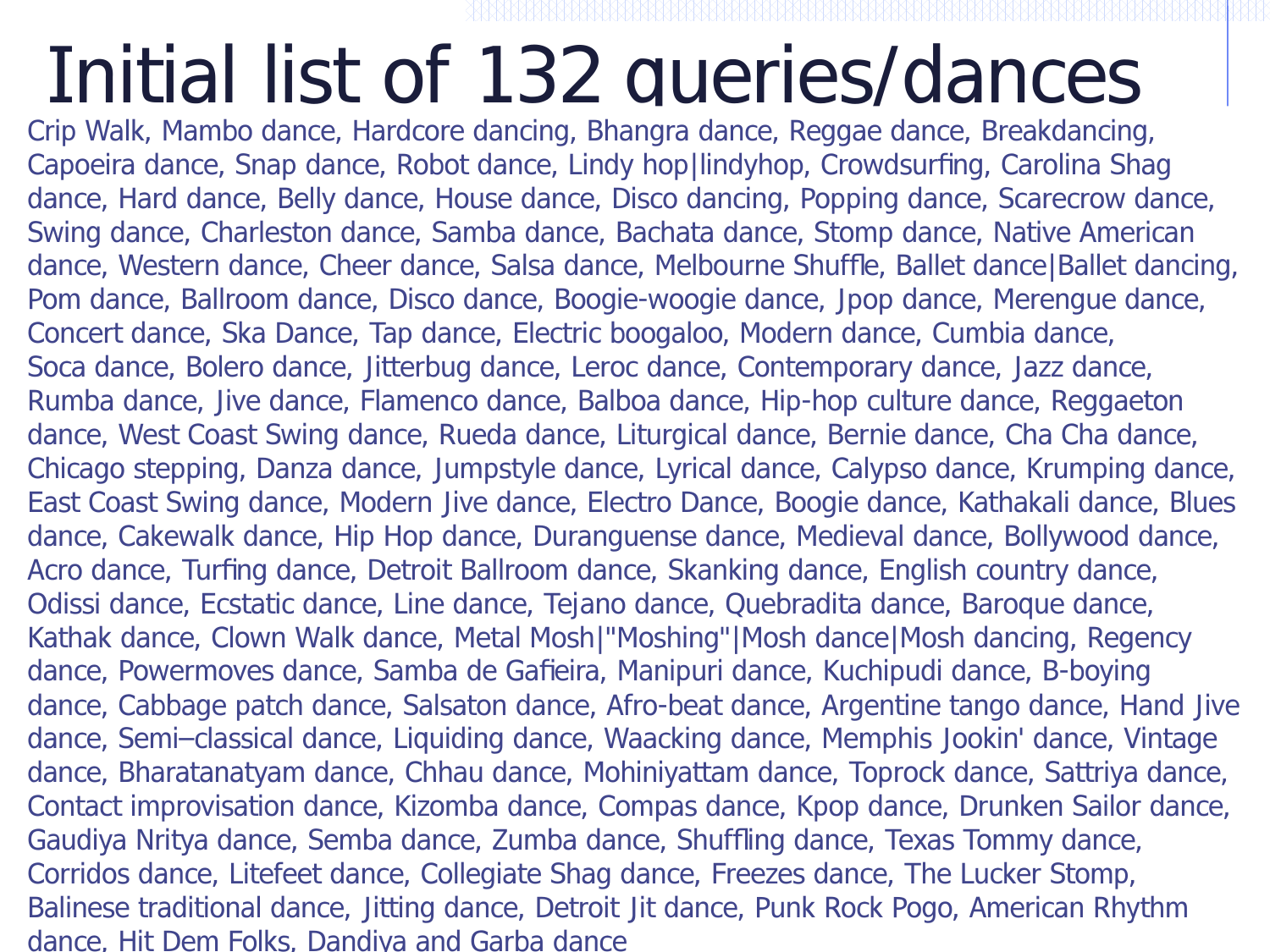

# Initial list of 132 queries/dances
Crip Walk, Mambo dance, Hardcore dancing, Bhangra dance, Reggae dance, Breakdancing, Capoeira dance, Snap dance, Robot dance, Lindy hop|lindyhop, Crowdsurfing, Carolina Shag dance, Hard dance, Belly dance, House dance, Disco dancing, Popping dance, Scarecrow dance, Swing dance, Charleston dance, Samba dance, Bachata dance, Stomp dance, Native American dance, Western dance, Cheer dance, Salsa dance, Melbourne Shuffle, Ballet dance|Ballet dancing, Pom dance, Ballroom dance, Disco dance, Boogie-woogie dance, Jpop dance, Merengue dance, Concert dance, Ska Dance, Tap dance, Electric boogaloo, Modern dance, Cumbia dance, Soca dance, Bolero dance, Jitterbug dance, Leroc dance, Contemporary dance, Jazz dance, Rumba dance, Jive dance, Flamenco dance, Balboa dance, Hip-hop culture dance, Reggaeton dance, West Coast Swing dance, Rueda dance, Liturgical dance, Bernie dance, Cha Cha dance, Chicago stepping, Danza dance, Jumpstyle dance, Lyrical dance, Calypso dance, Krumping dance, East Coast Swing dance, Modern Jive dance, Electro Dance, Boogie dance, Kathakali dance, Blues dance, Cakewalk dance, Hip Hop dance, Duranguense dance, Medieval dance, Bollywood dance, Acro dance, Turfing dance, Detroit Ballroom dance, Skanking dance, English country dance, Odissi dance, Ecstatic dance, Line dance, Tejano dance, Quebradita dance, Baroque dance, Kathak dance, Clown Walk dance, Metal Mosh|"Moshing"|Mosh dance|Mosh dancing, Regency dance, Powermoves dance, Samba de Gafieira, Manipuri dance, Kuchipudi dance, B-boying dance, Cabbage patch dance, Salsaton dance, Afro-beat dance, Argentine tango dance, Hand Jive dance, Semi–classical dance, Liquiding dance, Waacking dance, Memphis Jookin' dance, Vintage dance, Bharatanatyam dance, Chhau dance, Mohiniyattam dance, Toprock dance, Sattriya dance, Contact improvisation dance, Kizomba dance, Compas dance, Kpop dance, Drunken Sailor dance, Gaudiya Nritya dance, Semba dance, Zumba dance, Shuffling dance, Texas Tommy dance, Corridos dance, Litefeet dance, Collegiate Shag dance, Freezes dance, The Lucker Stomp, Balinese traditional dance, Jitting dance, Detroit Jit dance, Punk Rock Pogo, American Rhythm dance, Hit Dem Folks, Dandiya and Garba dance